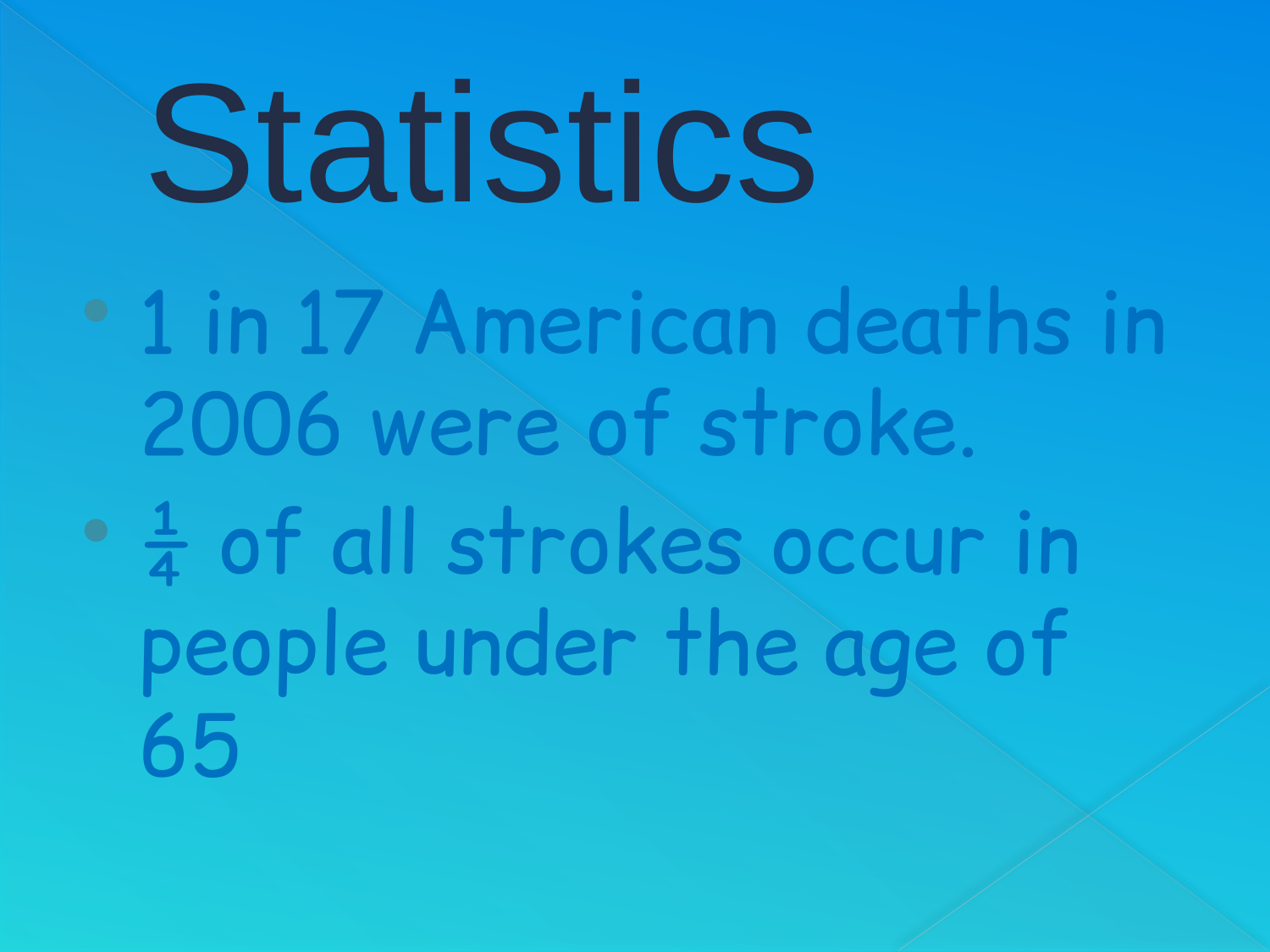

# Statistics
1 in 17 American deaths in 2006 were of stroke.
¼ of all strokes occur in people under the age of 65